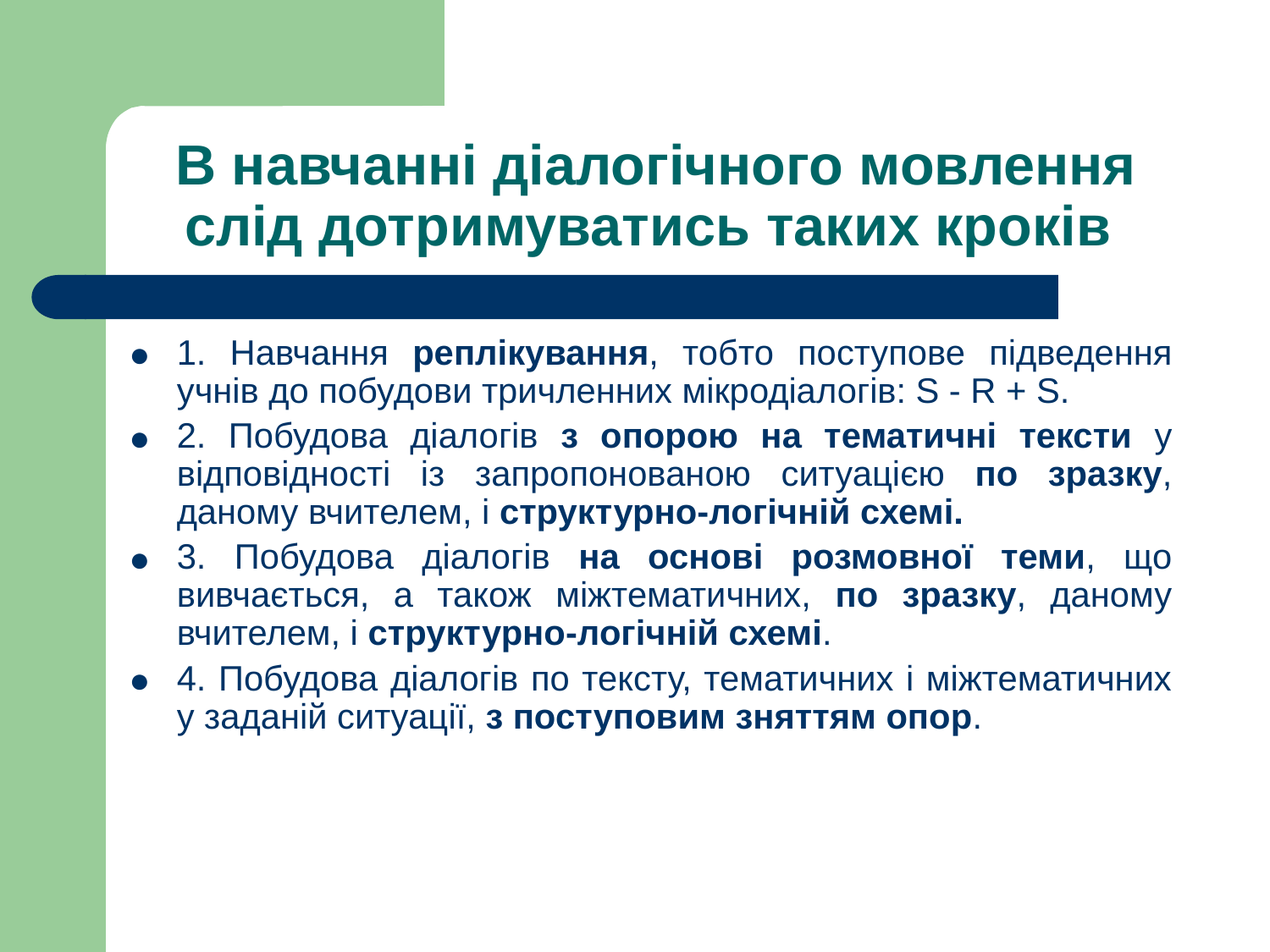

# В навчанні діалогічного мовлення слід дотримуватись таких кроків
1. Навчання реплікування, тобто поступове підведення учнів до побудови тричленних мікродіалогів: S - R + S.
2. Побудова діалогів з опорою на тематичні тексти у відповідності із запропонованою ситуацією по зразку, даному вчителем, і структурно-логічній схемі.
3. Побудова діалогів на основі розмовної теми, що вивчається, а також міжтематичних, по зразку, даному вчителем, і структурно-логічній схемі.
4. Побудова діалогів по тексту, тематичних і міжтематичних у заданій ситуації, з поступовим зняттям опор.